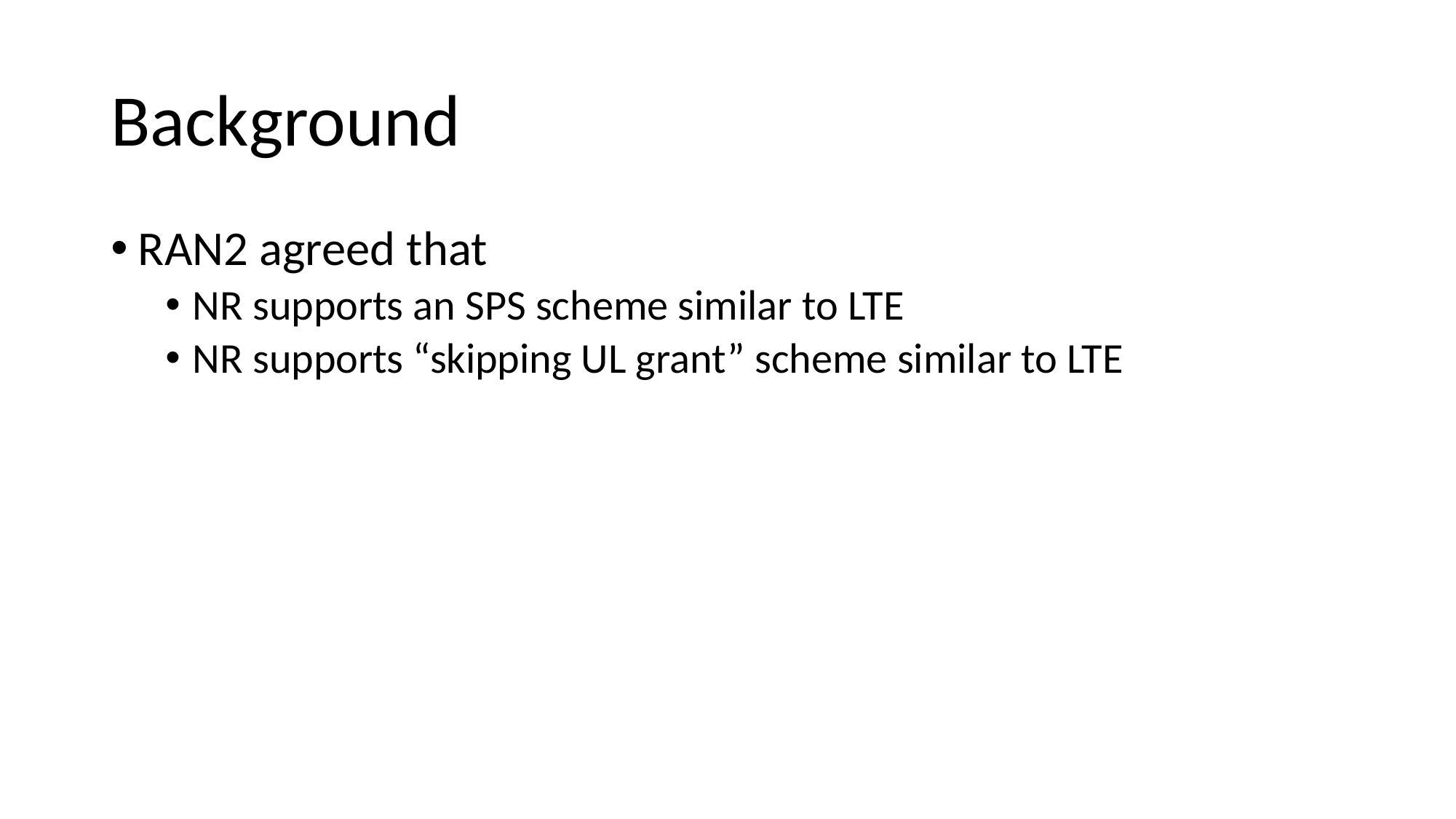

# Background
RAN2 agreed that
NR supports an SPS scheme similar to LTE
NR supports “skipping UL grant” scheme similar to LTE